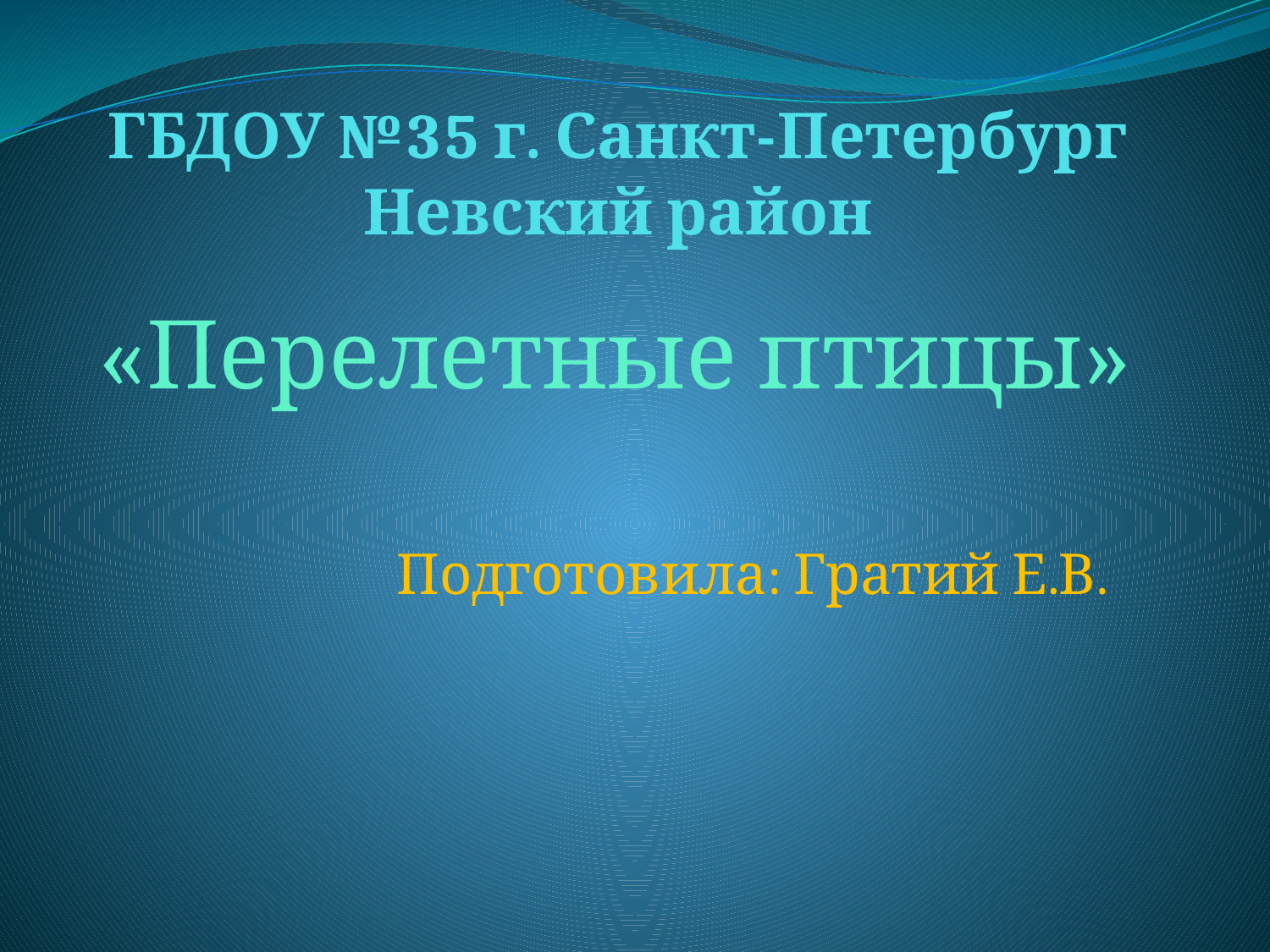

# ГБДОУ №35 г. Санкт-Петербург Невский район
«Перелетные птицы»

                      Подготовила: Гратий Е.В.